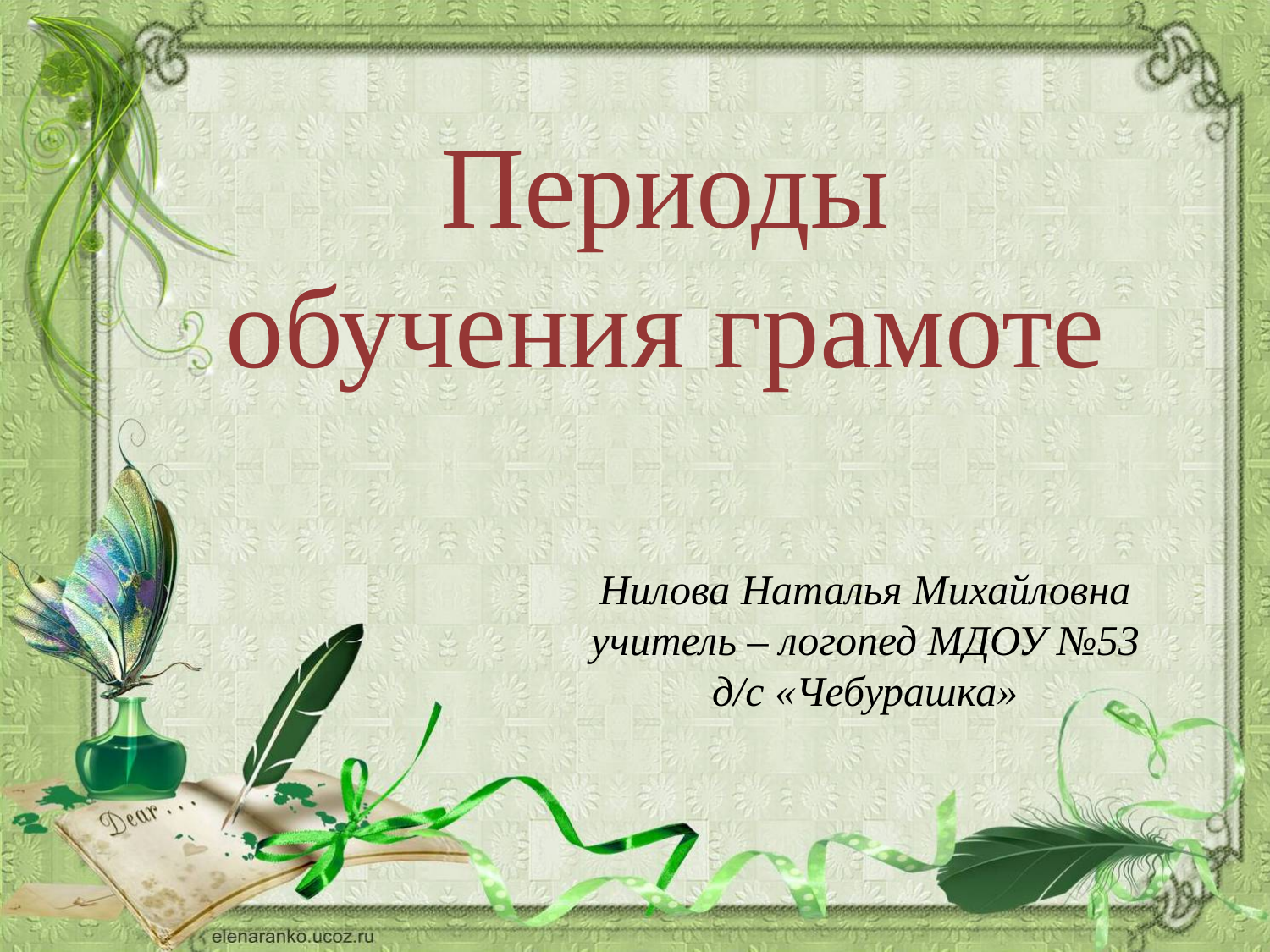

Периоды обучения грамоте
Нилова Наталья Михайловна
учитель – логопед МДОУ №53
д/с «Чебурашка»